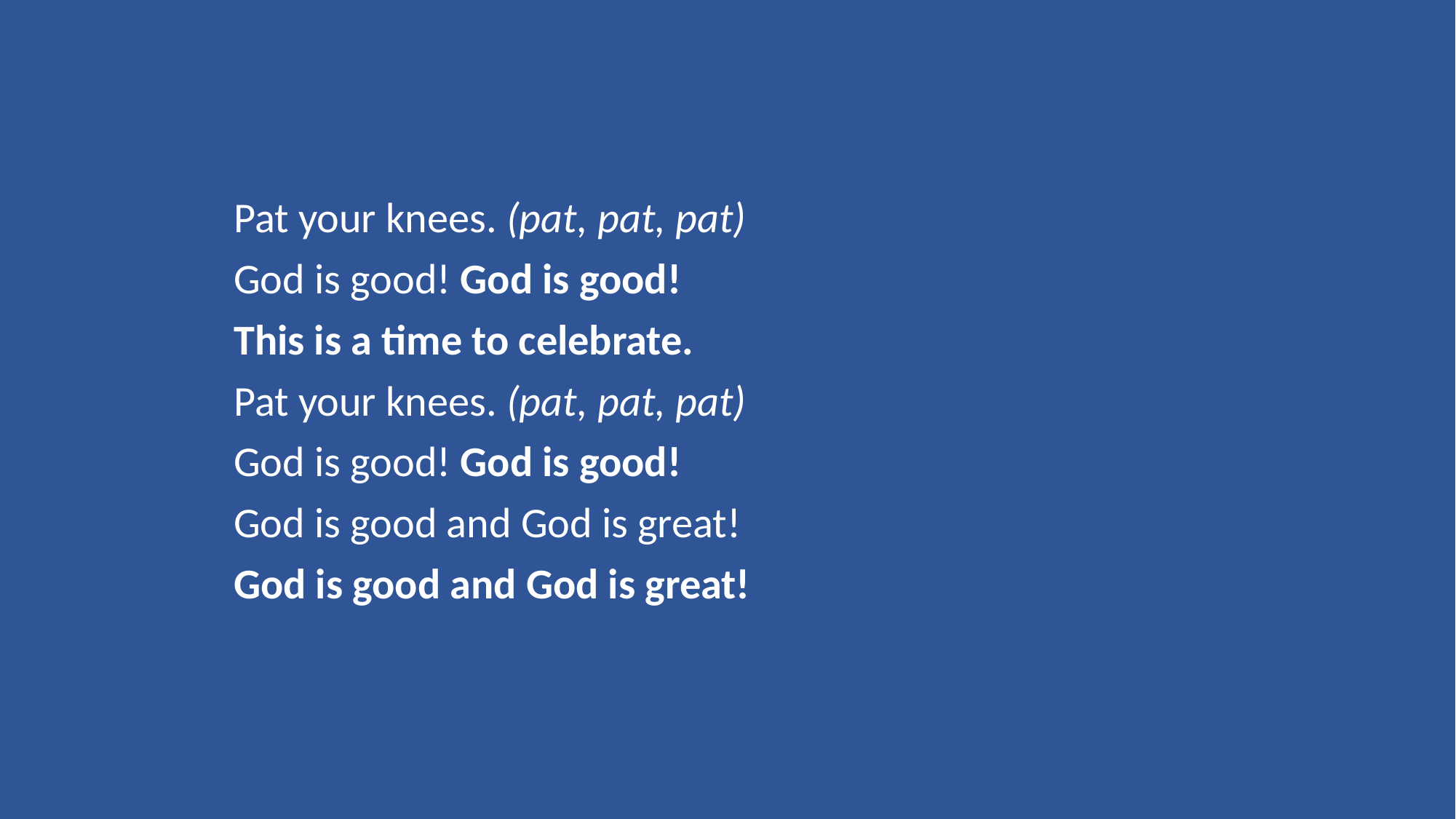

Pat your knees. (pat, pat, pat)
God is good! God is good!
This is a time to celebrate.
Pat your knees. (pat, pat, pat)
God is good! God is good!
God is good and God is great!
God is good and God is great!